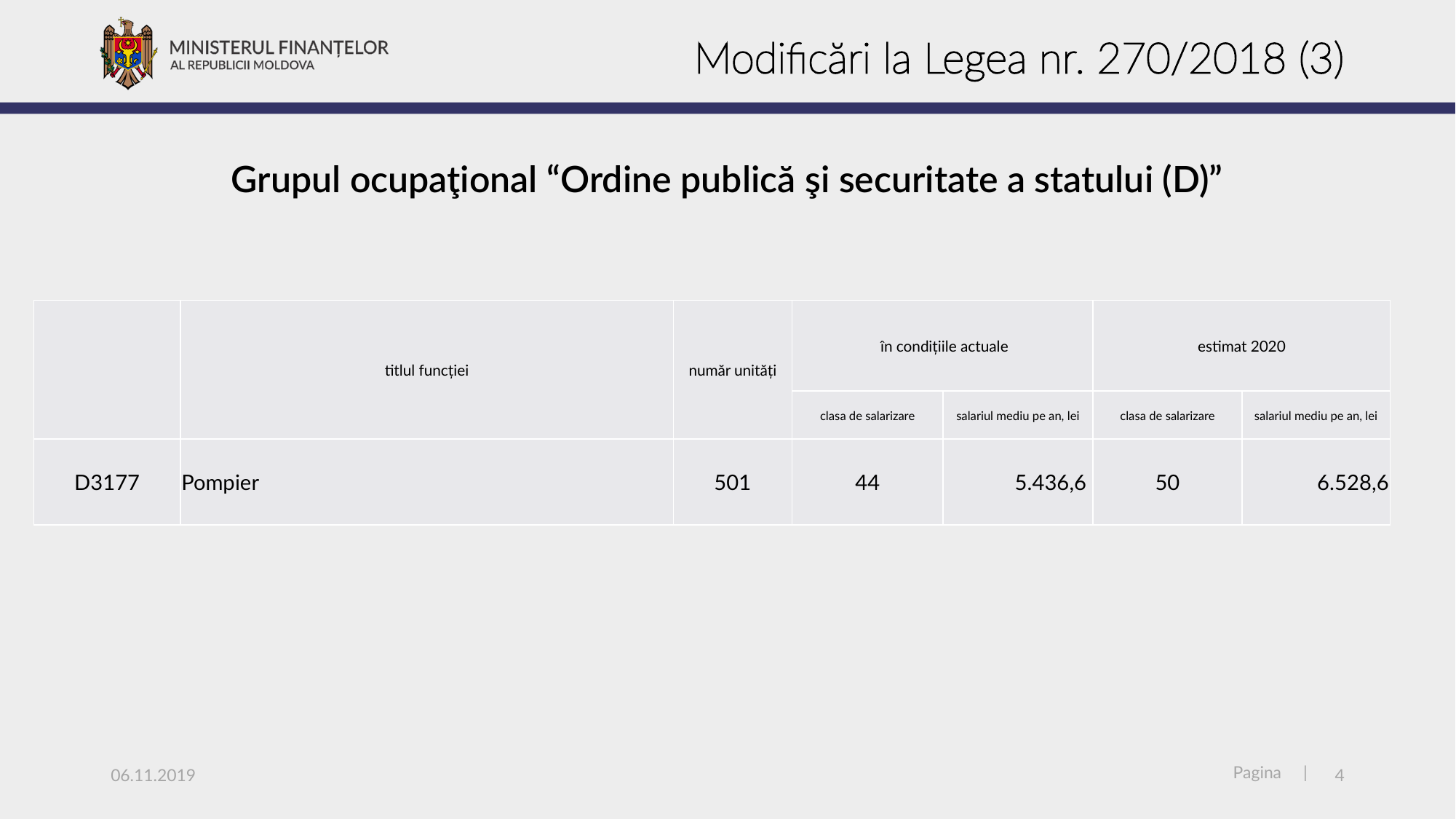

Modificări la Legea nr. 270/2018 (3)

# Grupul ocupaţional “Ordine publică şi securitate a statului (D)”
|  | titlul funcției | număr unități | în condițiile actuale |  | estimat 2020 |  |
| --- | --- | --- | --- | --- | --- | --- |
|  |  |  | clasa de salarizare | salariul mediu pe an, lei | clasa de salarizare | salariul mediu pe an, lei |
| D3177 | Pompier | 501 | 44 | 5.436,6 | 50 | 6.528,6 |
06.11.2019
4